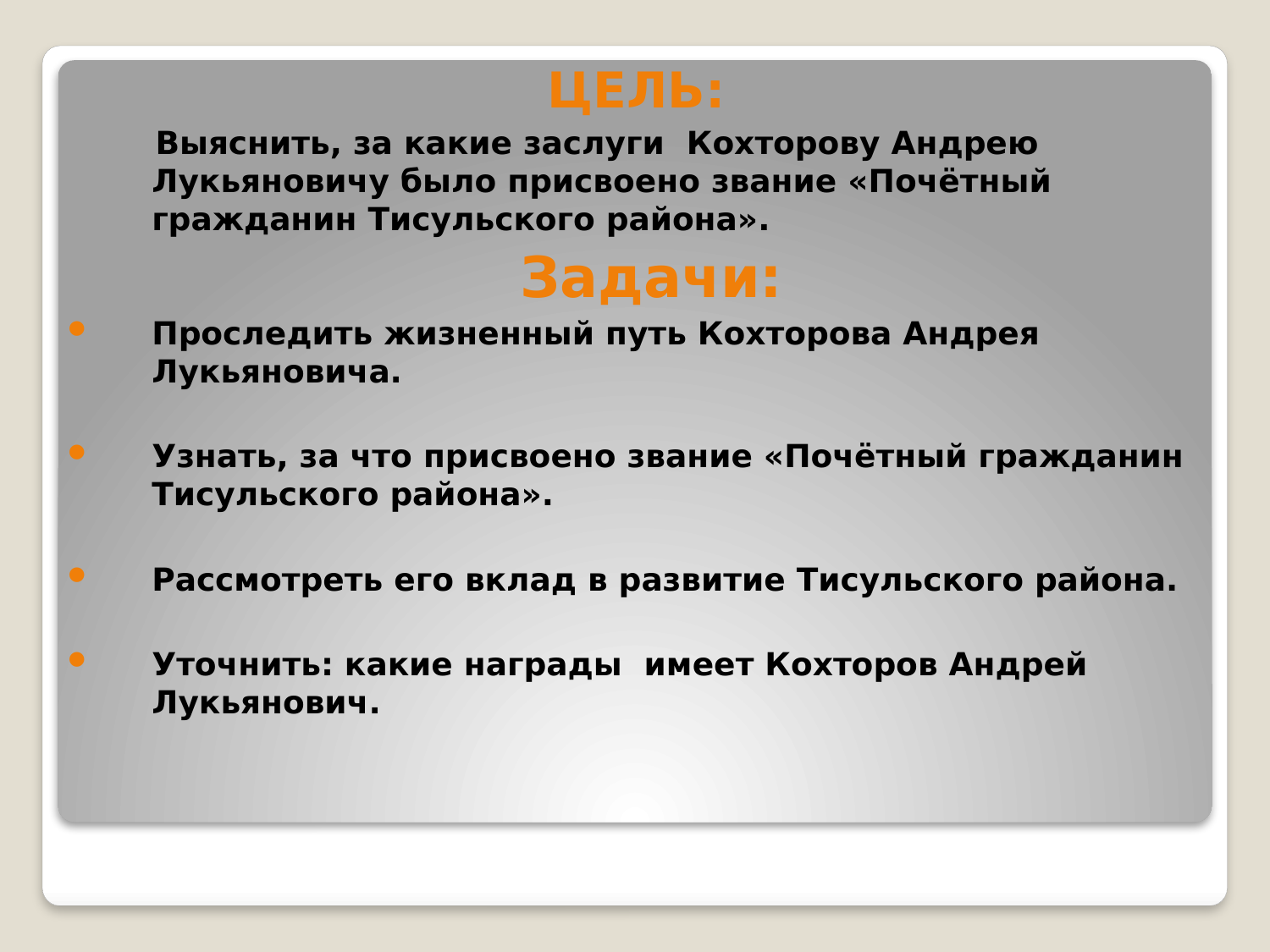

ЦЕЛЬ:
        Выяснить, за какие заслуги  Кохторову Андрею Лукьяновичу было присвоено звание «Почётный гражданин Тисульского района».
                       Задачи:
Проследить жизненный путь Кохторова Андрея Лукьяновича.

Узнать, за что присвоено звание «Почётный гражданин Тисульского района».

Рассмотреть его вклад в развитие Тисульского района.

Уточнить: какие награды  имеет Кохторов Андрей Лукьянович.